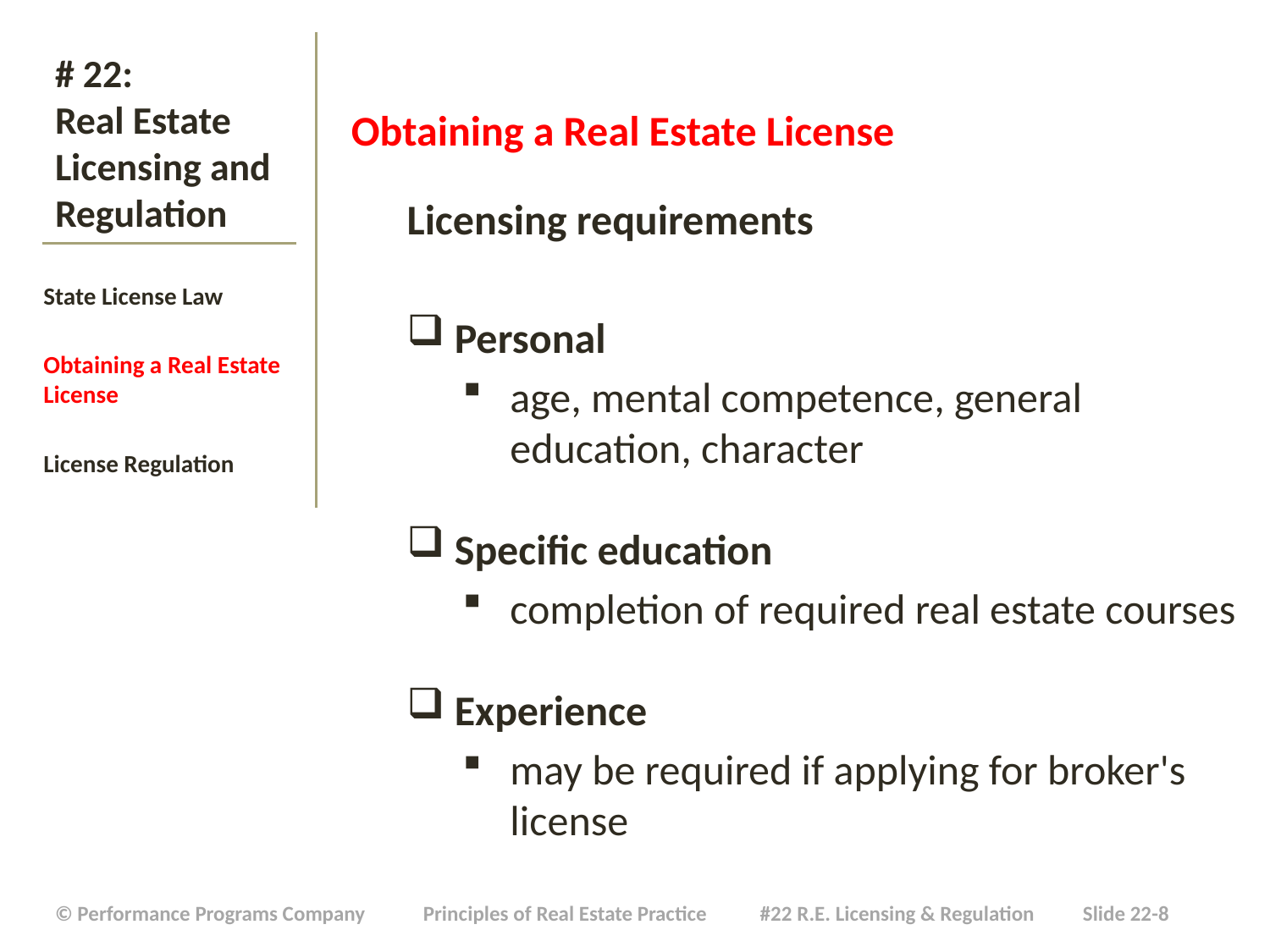

Obtaining a Real Estate License

Licensing requirements

Personal
age, mental competence, general education, character
Specific education
completion of required real estate courses
Experience
may be required if applying for broker's license

# # 22: Real Estate Licensing and Regulation

State License Law

Obtaining a Real Estate License

License Regulation

| © Performance Programs Company Principles of Real Estate Practice #22 R.E. Licensing & Regulation Slide 22-8 |
| --- |